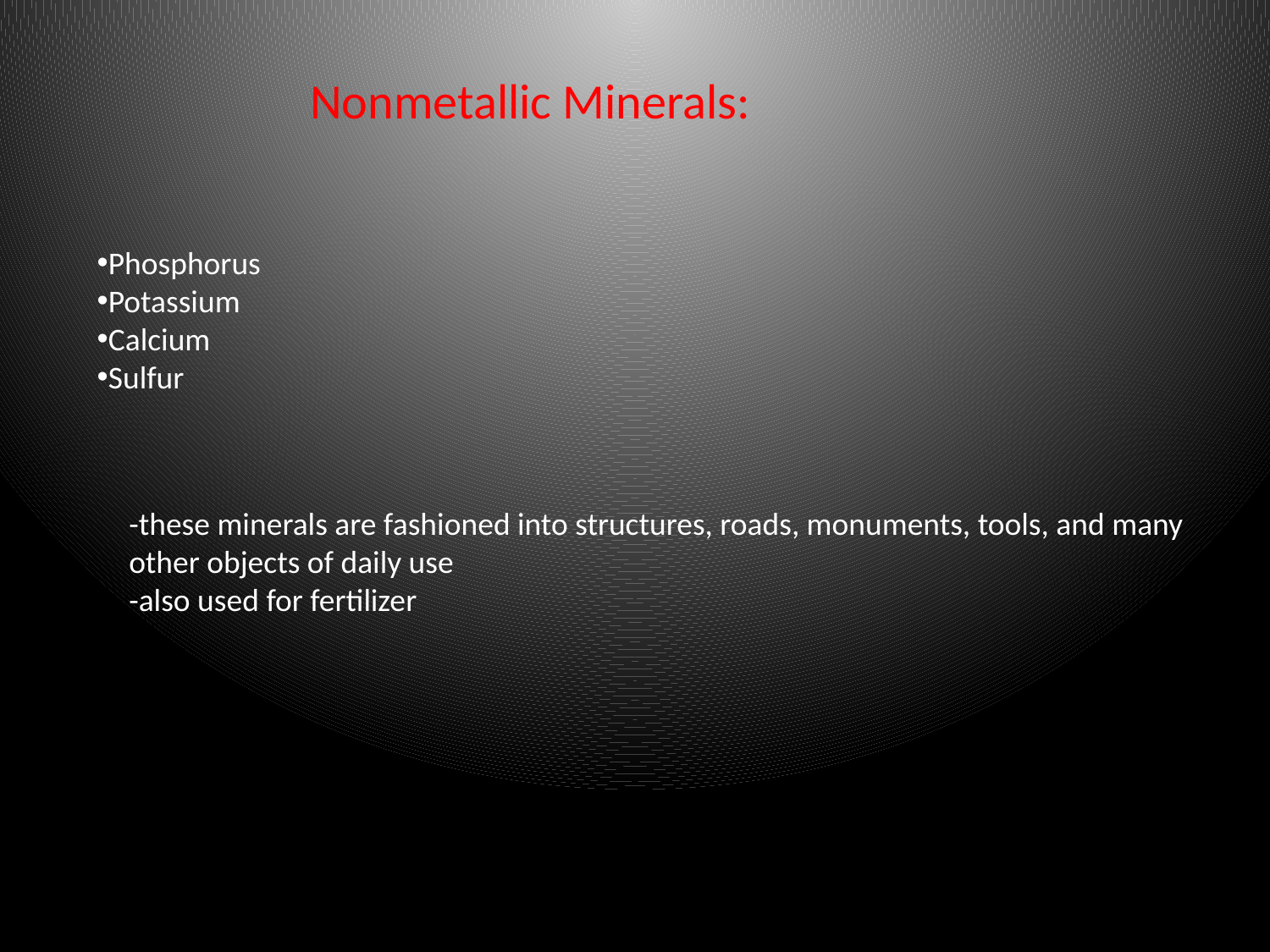

Nonmetallic Minerals:

Phosphorus
Potassium
Calcium
Sulfur

-these minerals are fashioned into structures, roads, monuments, tools, and many other objects of daily use
-also used for fertilizer